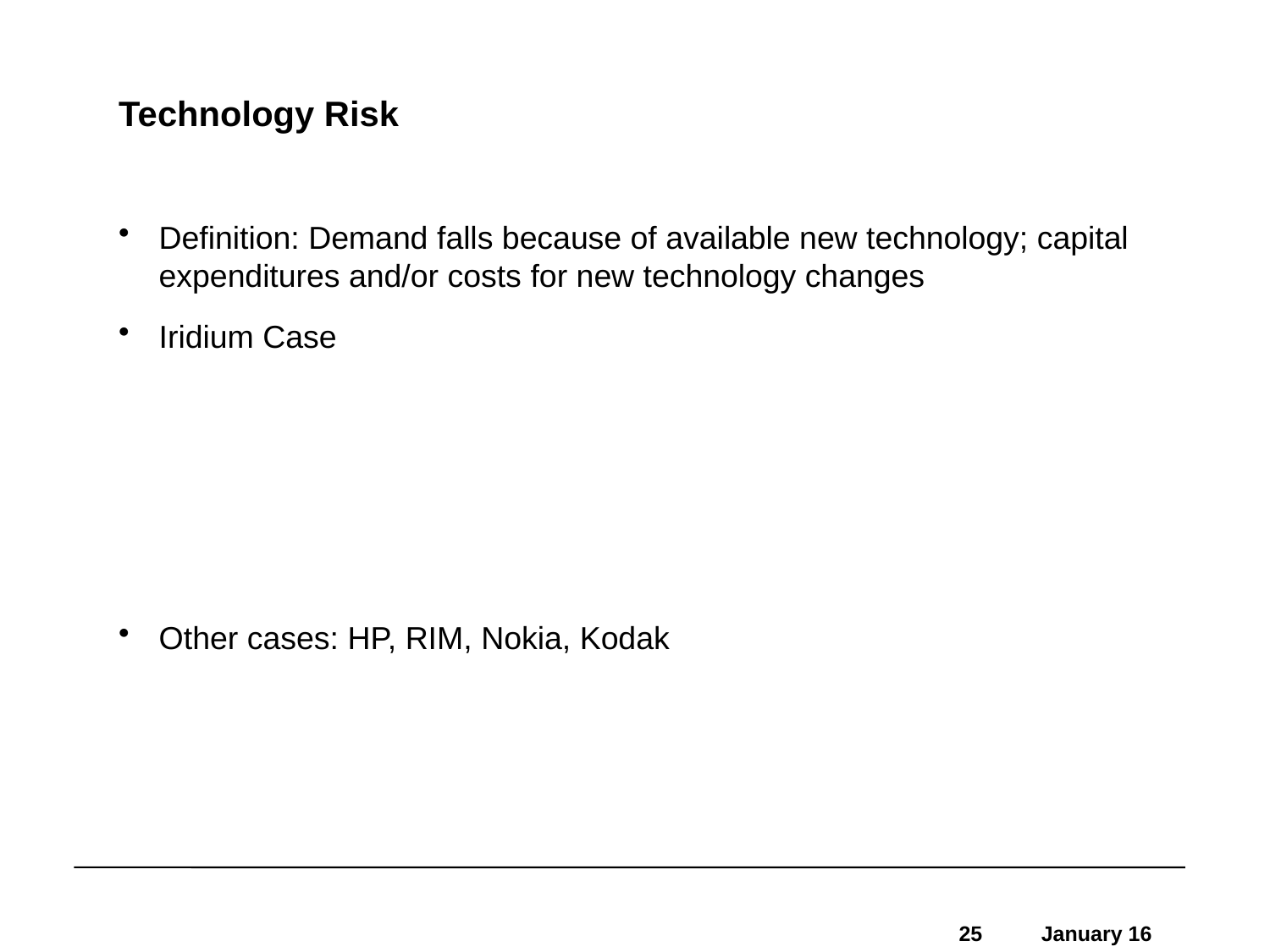

# Technology Risk
Definition: Demand falls because of available new technology; capital expenditures and/or costs for new technology changes
Iridium Case

Other cases: HP, RIM, Nokia, Kodak